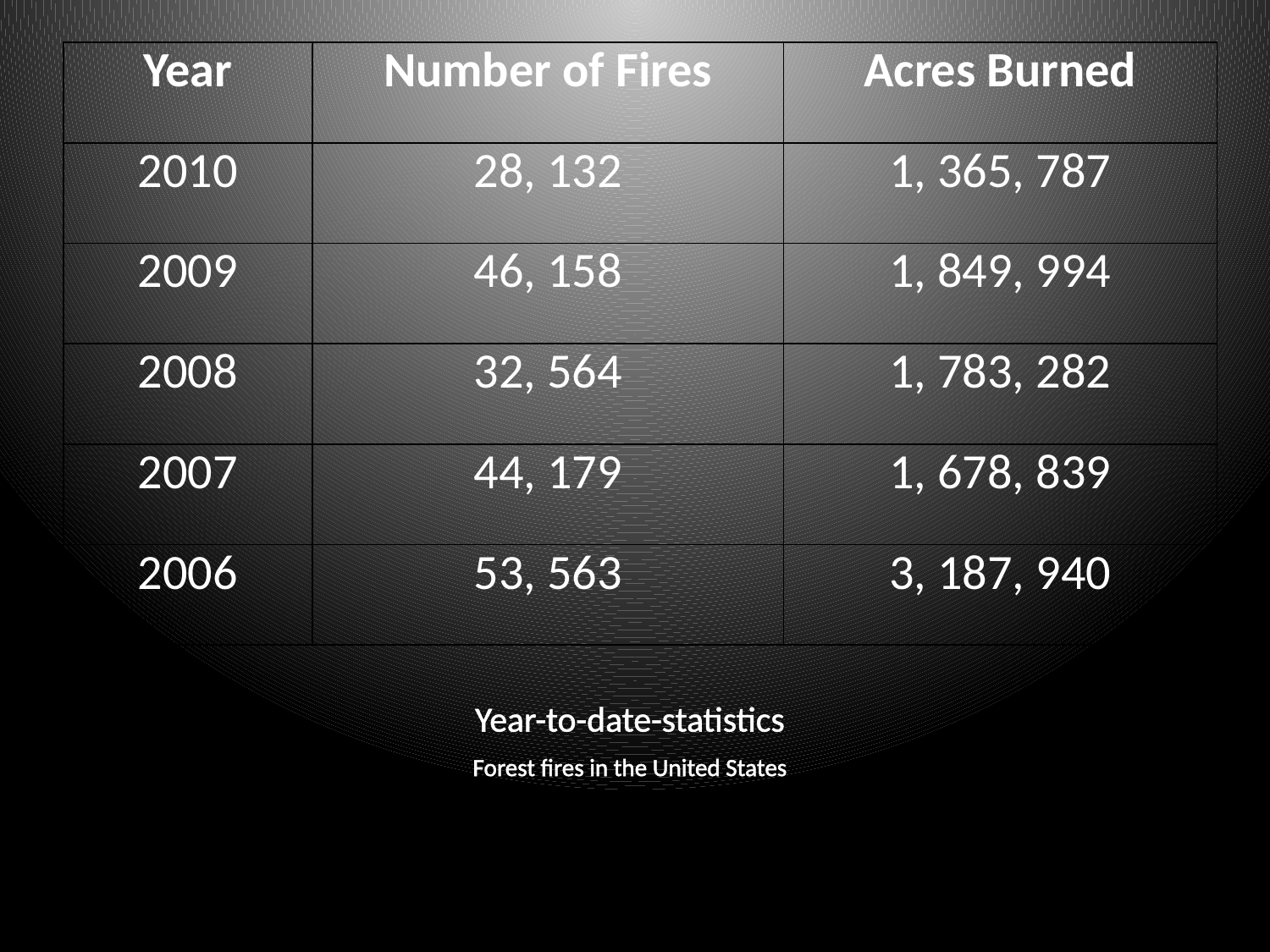

| Year | Number of Fires | Acres Burned |
| --- | --- | --- |
| 2010 | 28, 132 | 1, 365, 787 |
| 2009 | 46, 158 | 1, 849, 994 |
| 2008 | 32, 564 | 1, 783, 282 |
| 2007 | 44, 179 | 1, 678, 839 |
| 2006 | 53, 563 | 3, 187, 940 |
# Year-to-date-statistics
Forest fires in the United States